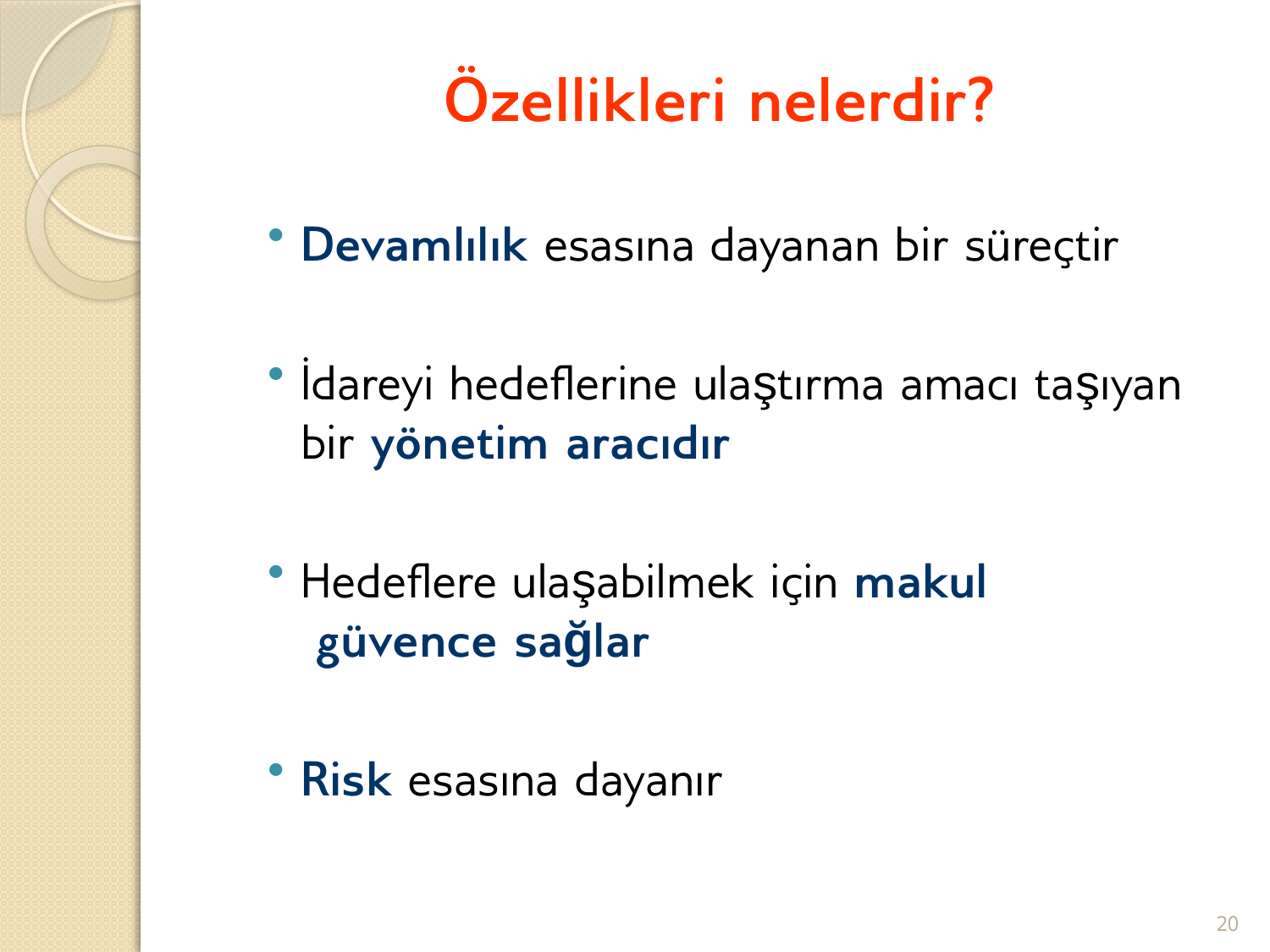

# Özellikleri nelerdir?

Devamlılık esasına dayanan bir süreçtir

İdareyi hedeflerine ulaştırma amacı taşıyan bir yönetim aracıdır

Hedeflere ulaşabilmek için makul 	            güvence sağlar

Risk esasına dayanır

20